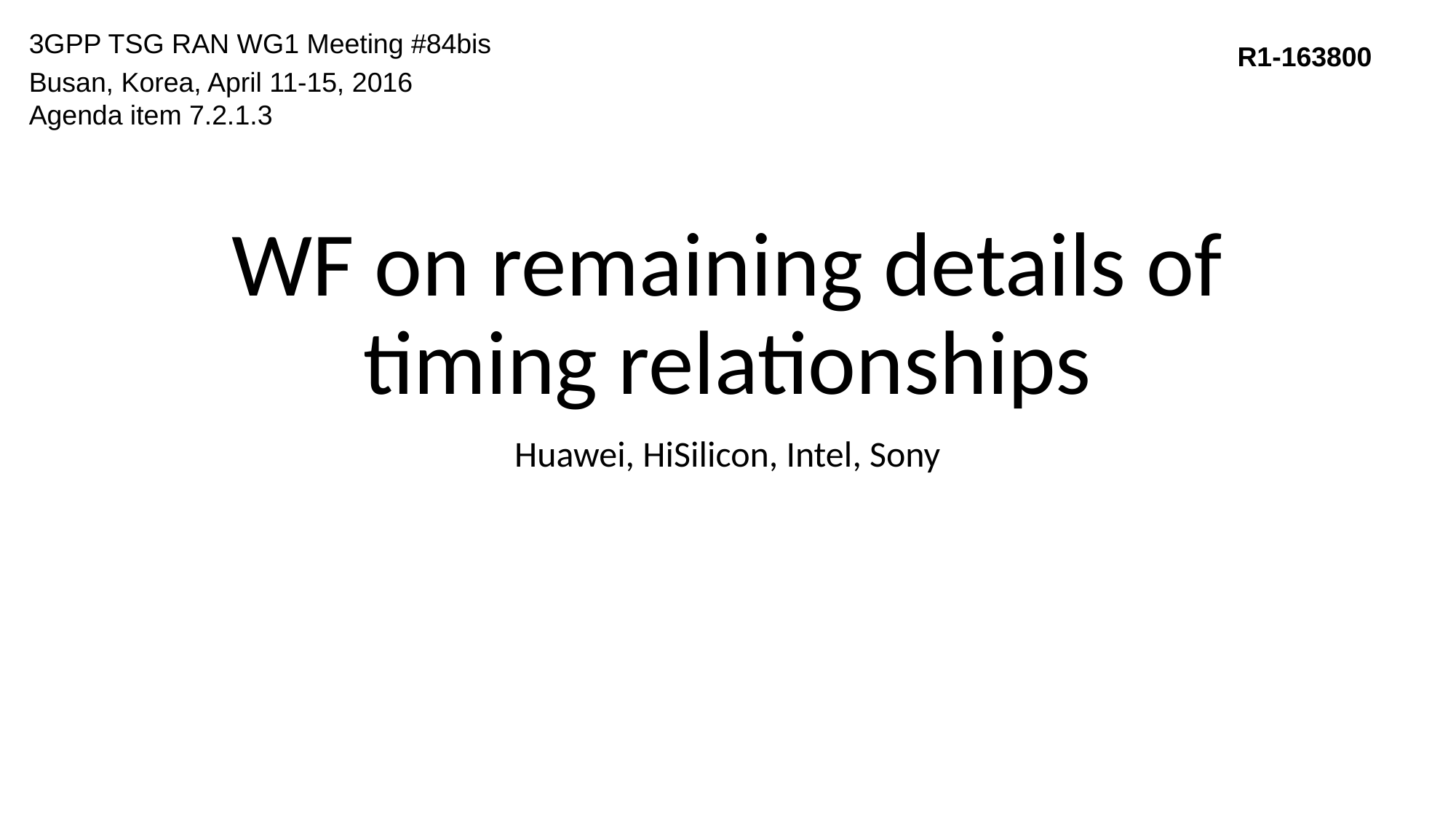

3GPP TSG RAN WG1 Meeting #84bis
Busan, Korea, April 11-15, 2016
Agenda item 7.2.1.3
R1-163800
# WF on remaining details of timing relationships
Huawei, HiSilicon, Intel, Sony